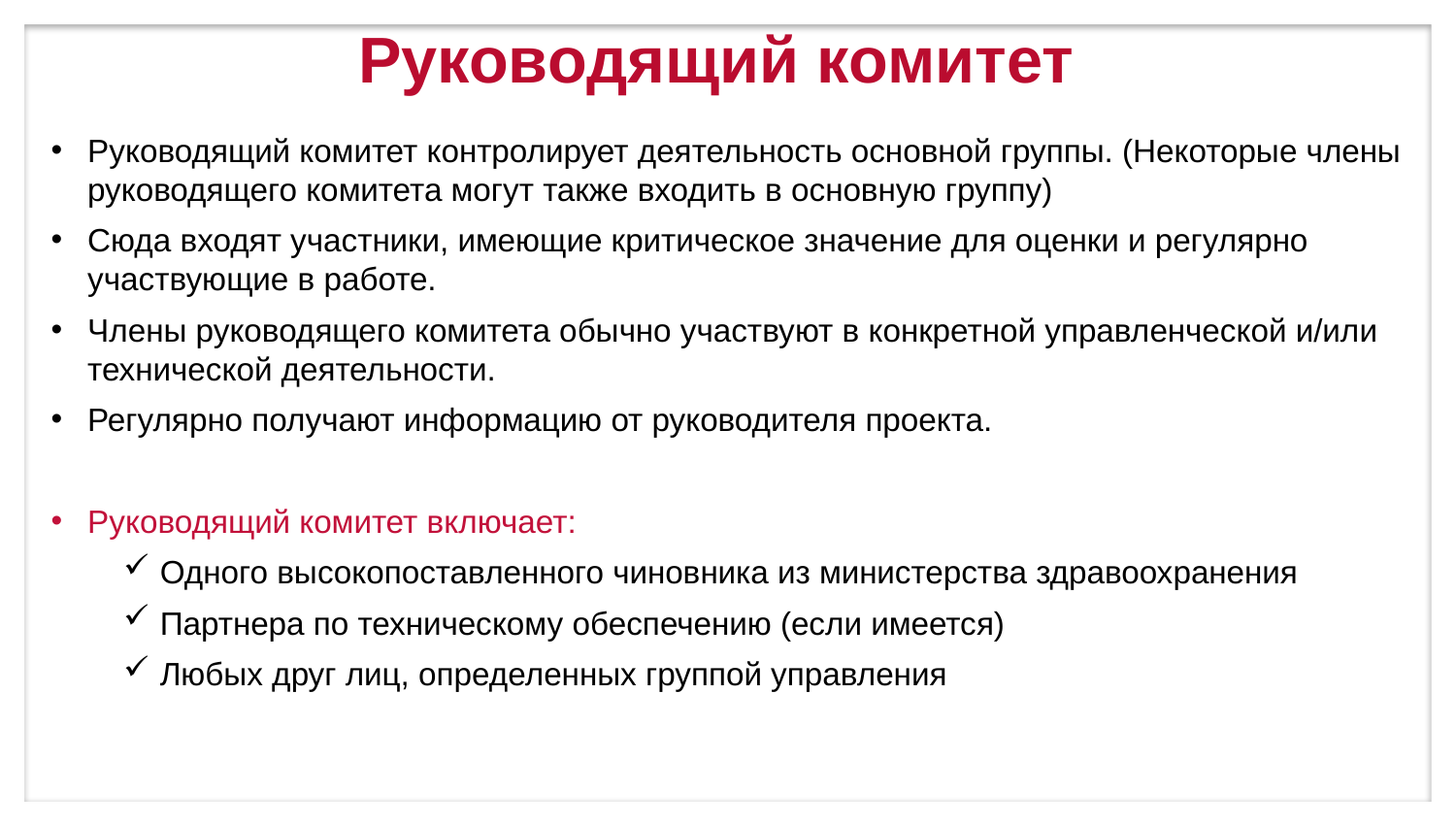

# Руководящий комитет
Руководящий комитет контролирует деятельность основной группы. (Некоторые члены руководящего комитета могут также входить в основную группу)
Сюда входят участники, имеющие критическое значение для оценки и регулярно участвующие в работе.
Члены руководящего комитета обычно участвуют в конкретной управленческой и/или технической деятельности.
Регулярно получают информацию от руководителя проекта.

Руководящий комитет включает:
Одного высокопоставленного чиновника из министерства здравоохранения
Партнера по техническому обеспечению (если имеется)
Любых друг лиц, определенных группой управления